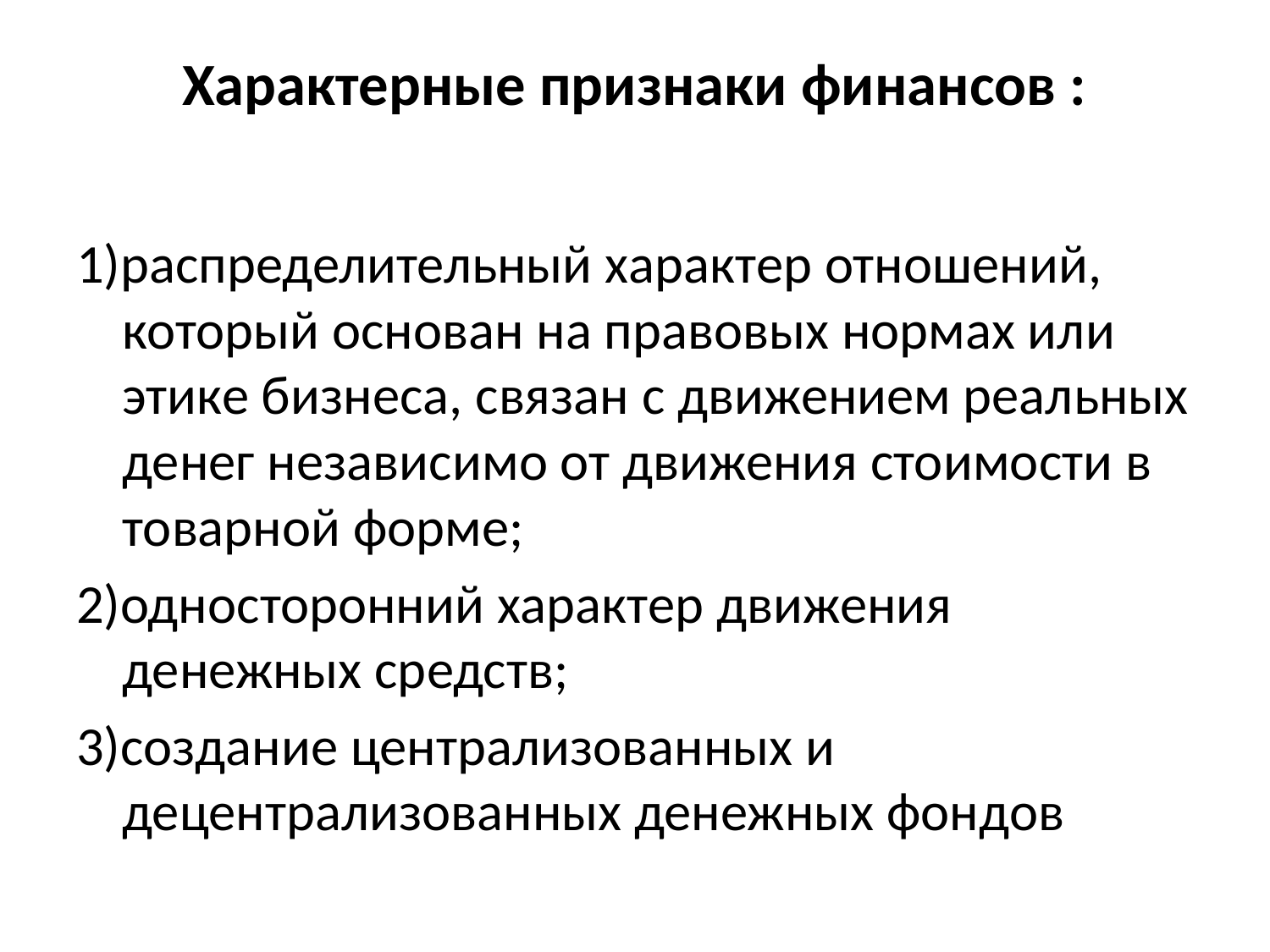

# Характерные признаки финансов :
1)распределительный характер отношений, который основан на правовых нормах или этике бизнеса, связан с движением реальных денег независимо от движения стоимости в товарной форме;
2)односторонний характер движения денежных средств;
3)создание централизованных и децентрализованных денежных фондов